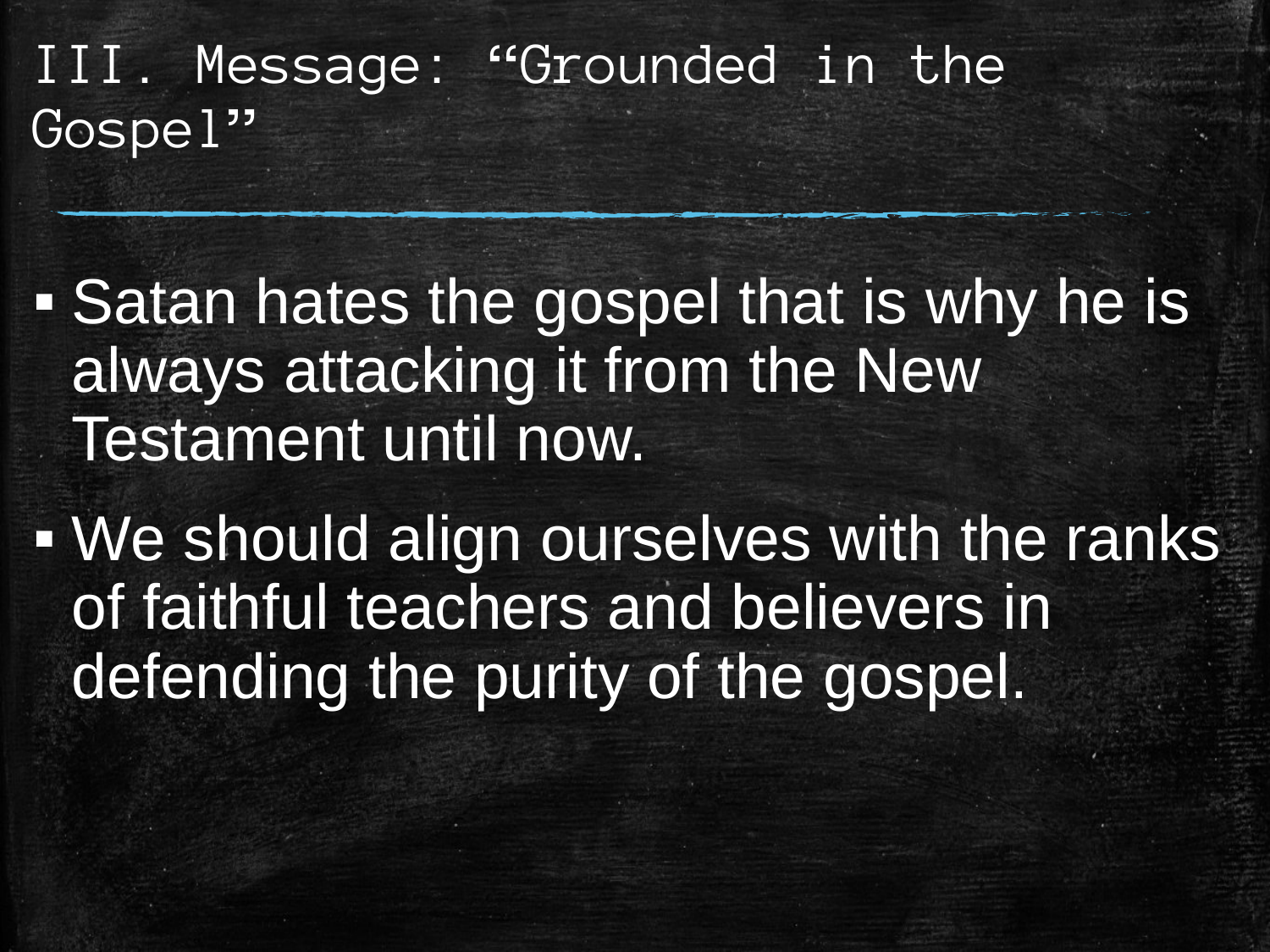

# III. Message: “Grounded in the Gospel”
Satan hates the gospel that is why he is always attacking it from the New Testament until now.
We should align ourselves with the ranks of faithful teachers and believers in defending the purity of the gospel.